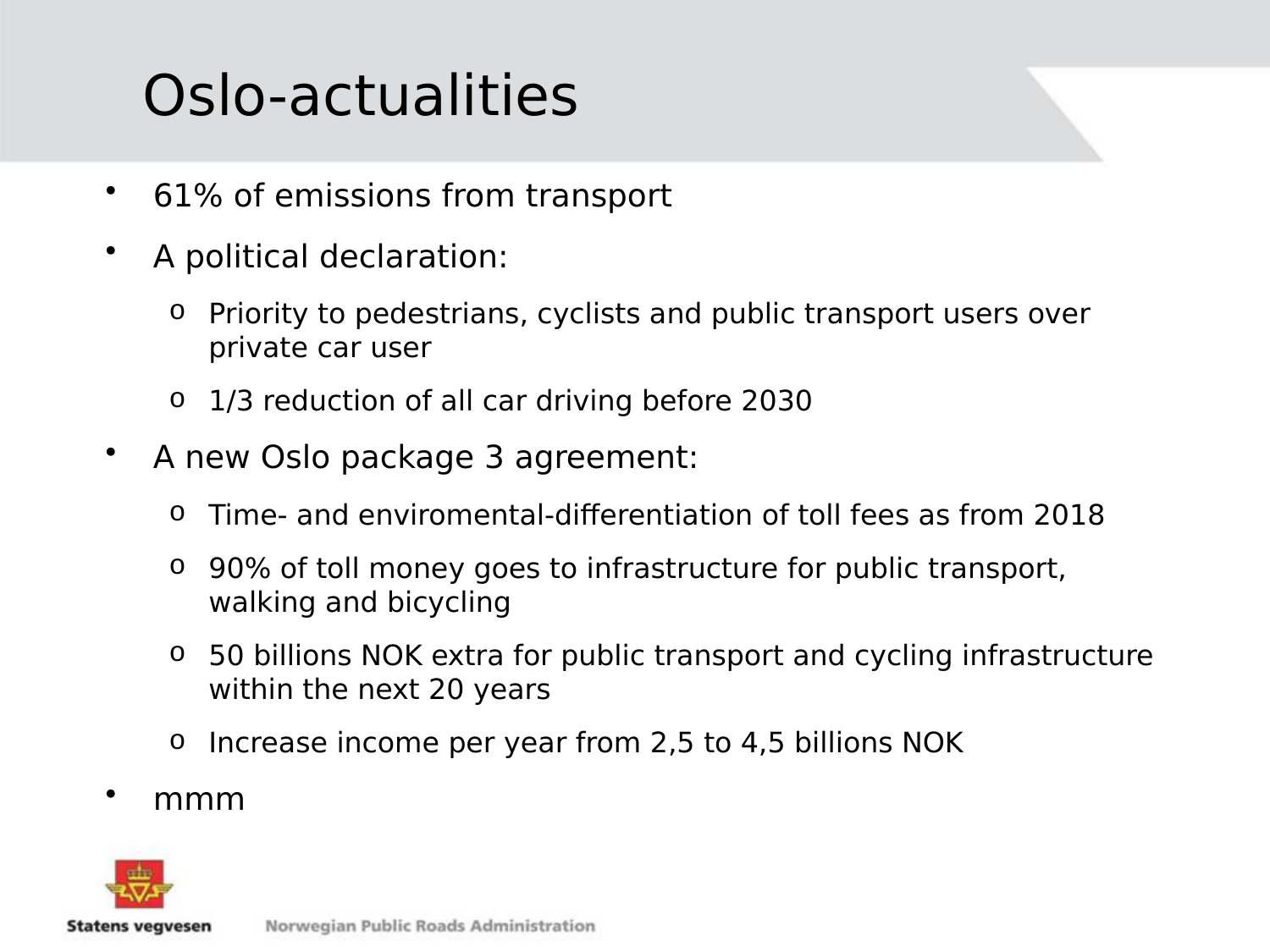

# Oslo-actualities
61% of emissions from transport
A political declaration:
Priority to pedestrians, cyclists and public transport users over private car user
1/3 reduction of all car driving before 2030
A new Oslo package 3 agreement:
Time- and enviromental-differentiation of toll fees as from 2018
90% of toll money goes to infrastructure for public transport, walking and bicycling
50 billions NOK extra for public transport and cycling infrastructure within the next 20 years
Increase income per year from 2,5 to 4,5 billions NOK
mmm